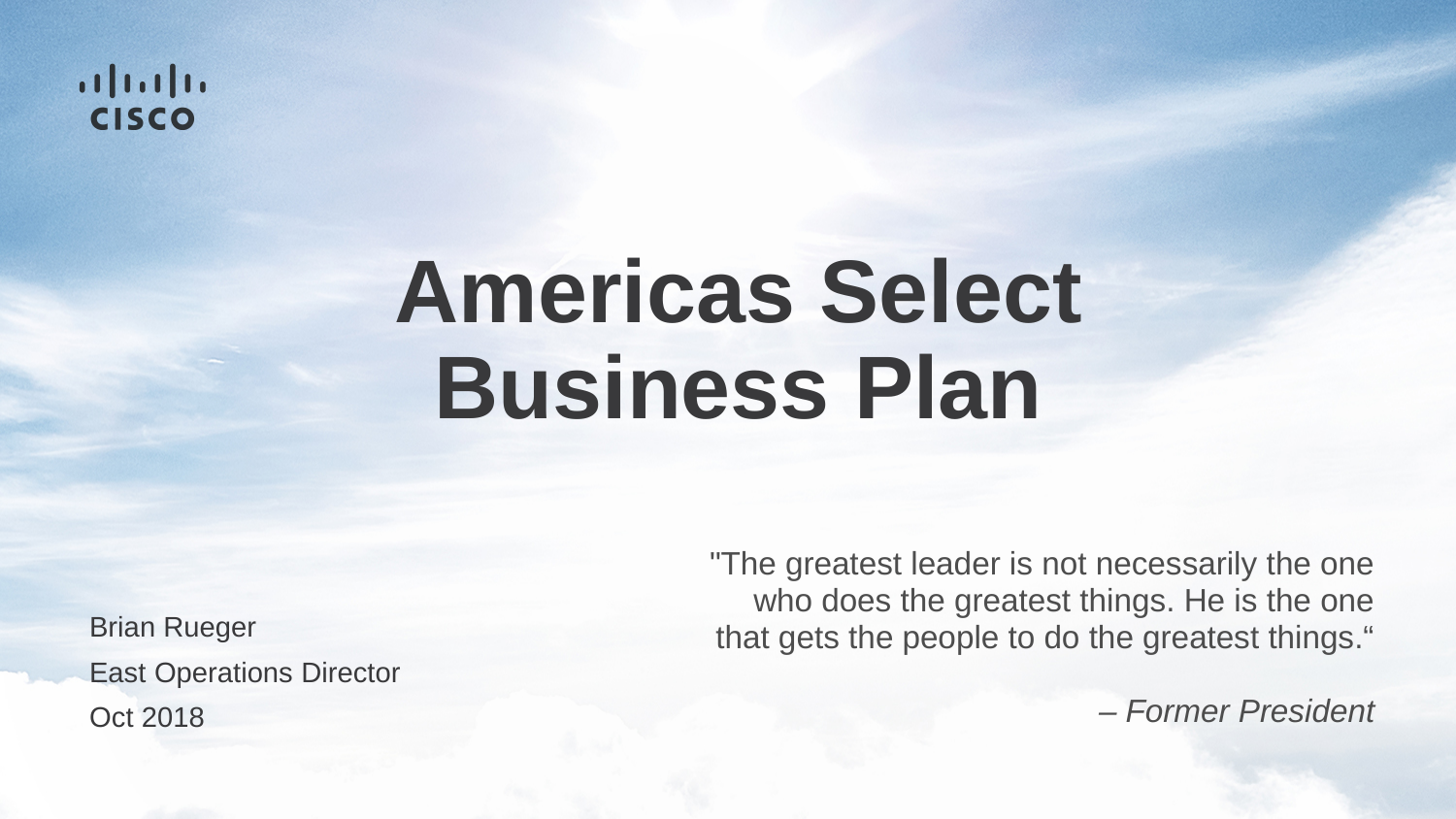

# Americas Select Business Plan
"The greatest leader is not necessarily the one who does the greatest things. He is the one that gets the people to do the greatest things.“
– Former President
Brian Rueger
East Operations Director
Oct 2018